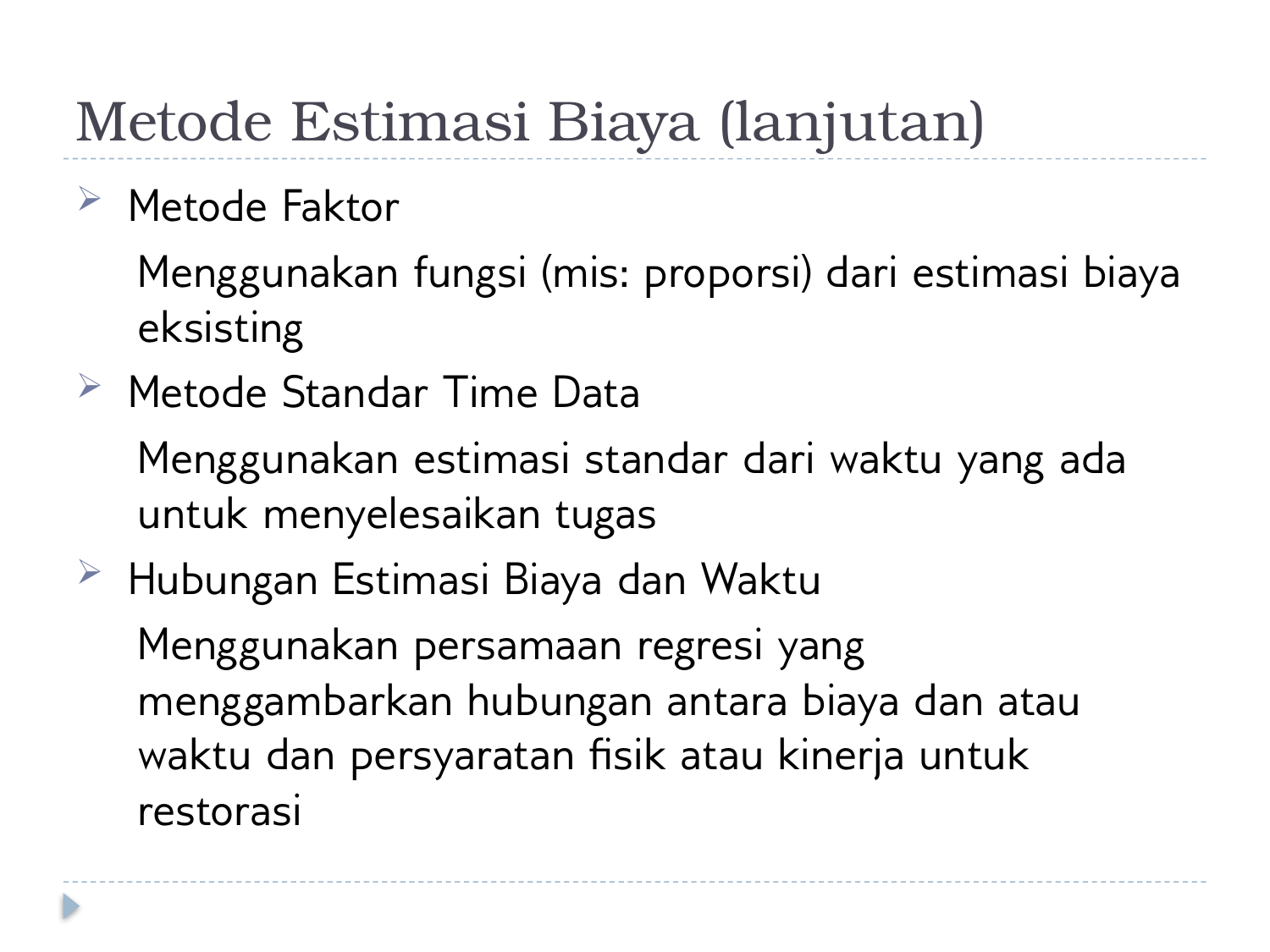

# Metode Estimasi Biaya (lanjutan)
 Metode Faktor
Menggunakan fungsi (mis: proporsi) dari estimasi biaya eksisting
 Metode Standar Time Data
Menggunakan estimasi standar dari waktu yang ada untuk menyelesaikan tugas
 Hubungan Estimasi Biaya dan Waktu
Menggunakan persamaan regresi yang menggambarkan hubungan antara biaya dan atau waktu dan persyaratan fisik atau kinerja untuk restorasi